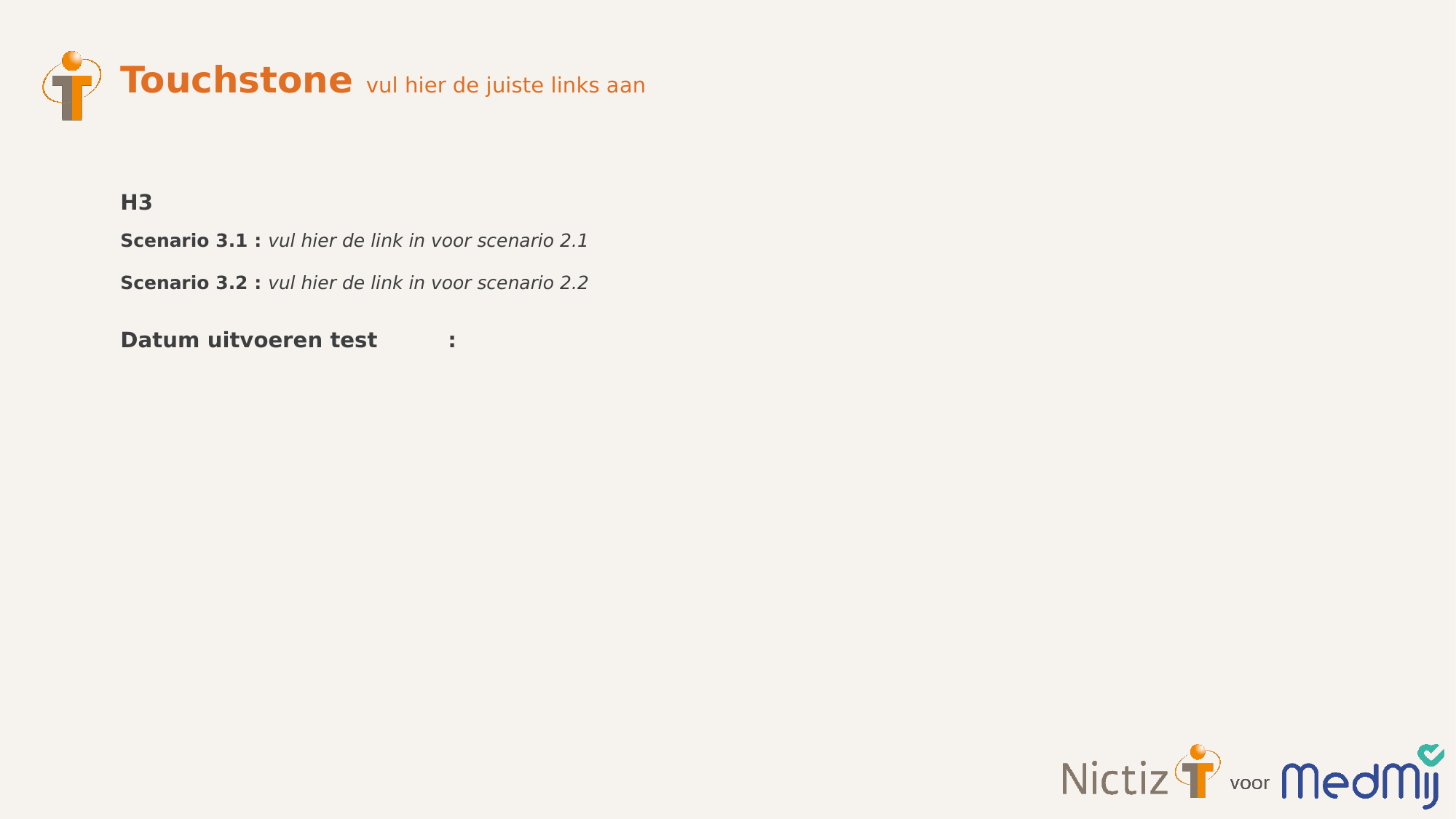

# Touchstone vul hier de juiste links aan
H3
Scenario 3.1 : vul hier de link in voor scenario 2.1​
Scenario 3.2 : vul hier de link in voor scenario 2.2​
Datum uitvoeren test	: